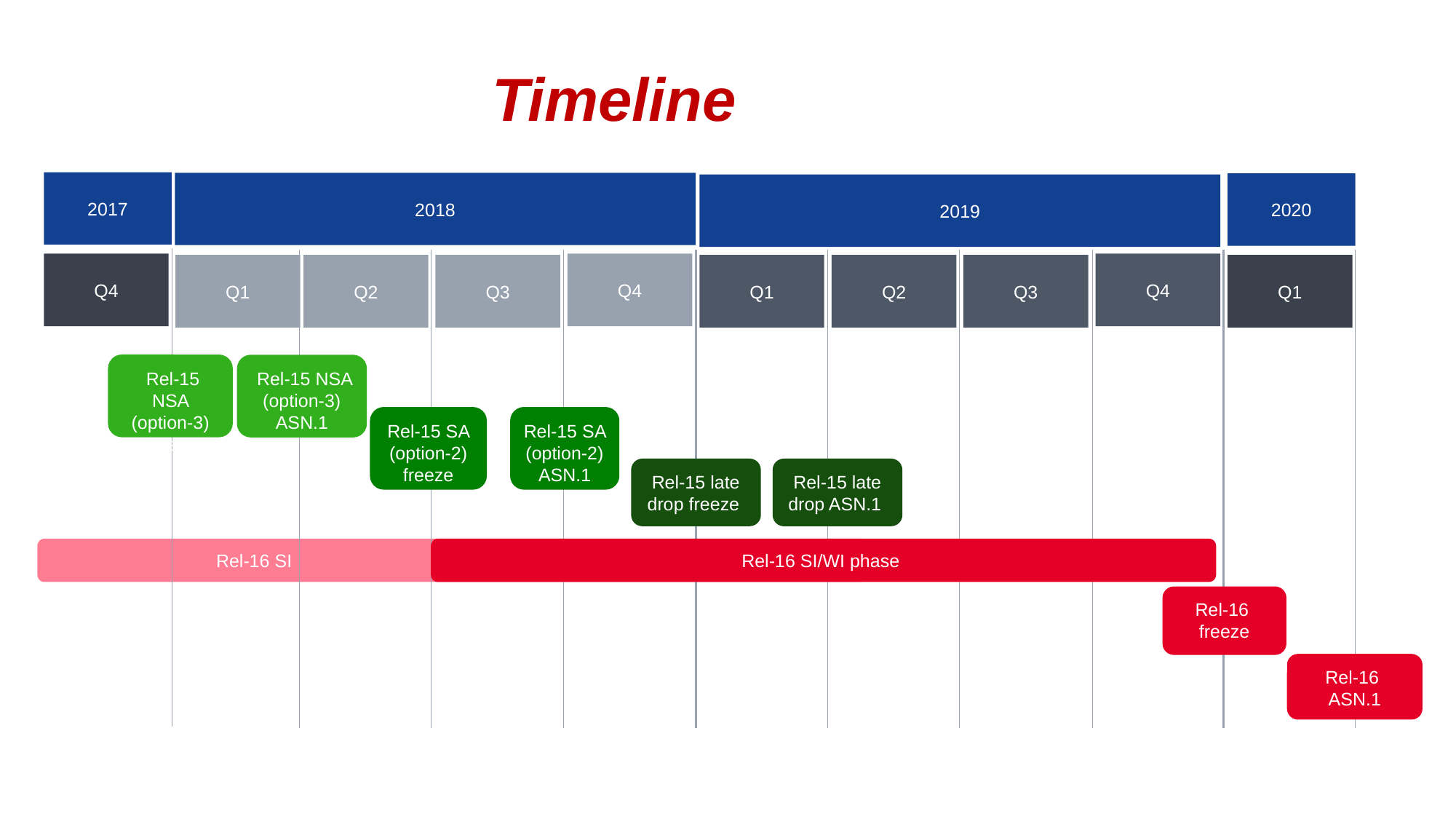

# Timeline
2017
2018
2020
2019
Q4
Q4
Q4
Q1
Q2
Q3
Q1
Q2
Q3
Q1
 Rel-15 NSA (option-3)
freeze
 Rel-15 NSA (option-3)
ASN.1
Rel-15 SA (option-2)
freeze
Rel-15 SA (option-2)
ASN.1
Rel-15 late drop freeze
Rel-15 late drop ASN.1
                                 Rel-16 SI
Rel-16 SI/WI phase
Rel-16
freeze
Rel-16
ASN.1